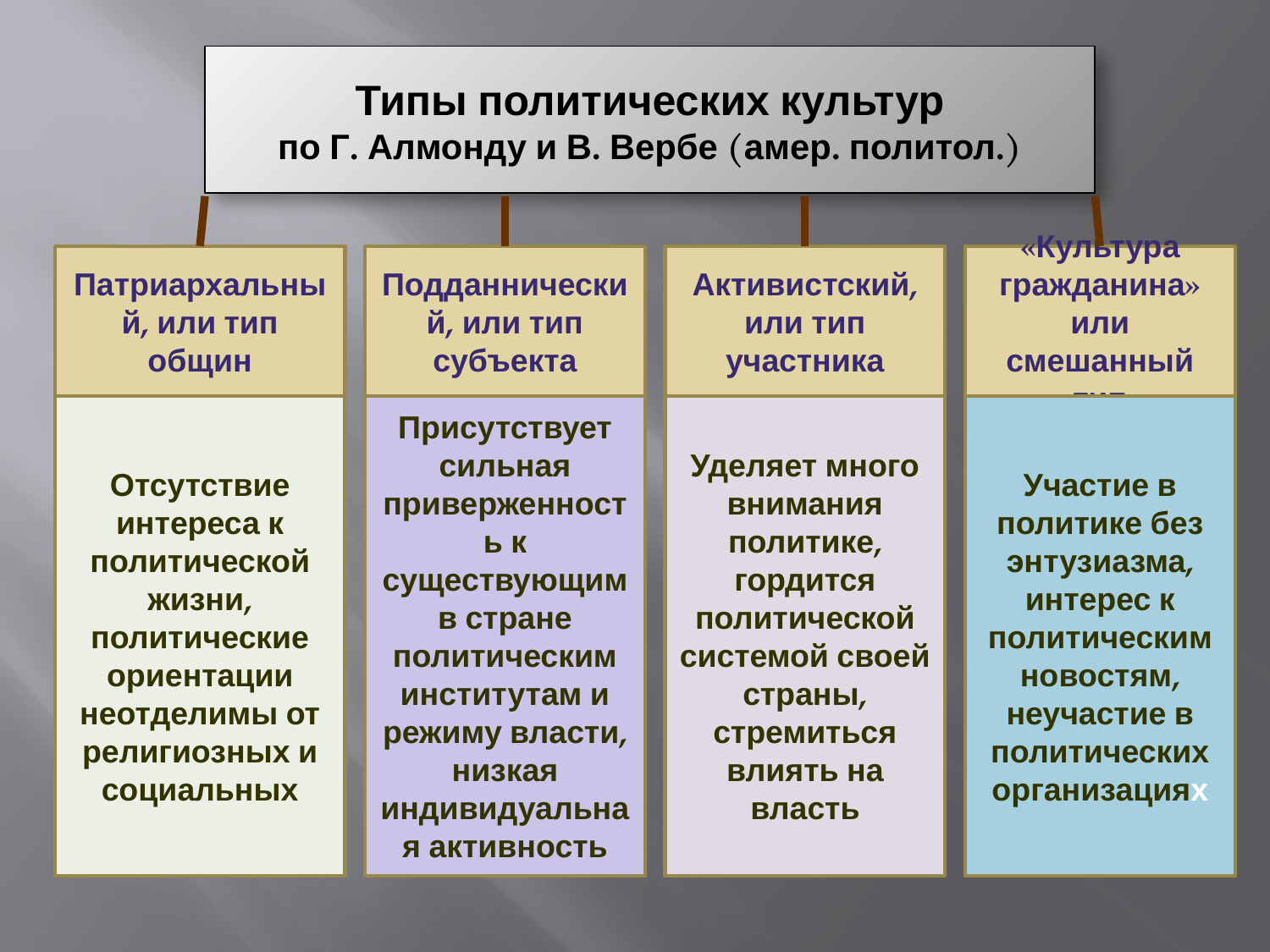

Типы политических культур
по Г. Алмонду и В. Вербе (амер. политол.)
Патриархальный, или тип общин
Подданнический, или тип субъекта
Активистский, или тип участника
«Культура гражданина» или смешанный тип
Отсутствие интереса к политической жизни, политические ориентации неотделимы от религиозных и социальных
Присутствует сильная приверженность к существующим в стране политическим институтам и режиму власти, низкая индивидуальная активность
Уделяет много внимания политике, гордится политической системой своей страны, стремиться влиять на власть
Участие в политике без энтузиазма, интерес к политическим новостям, неучастие в политических организациях